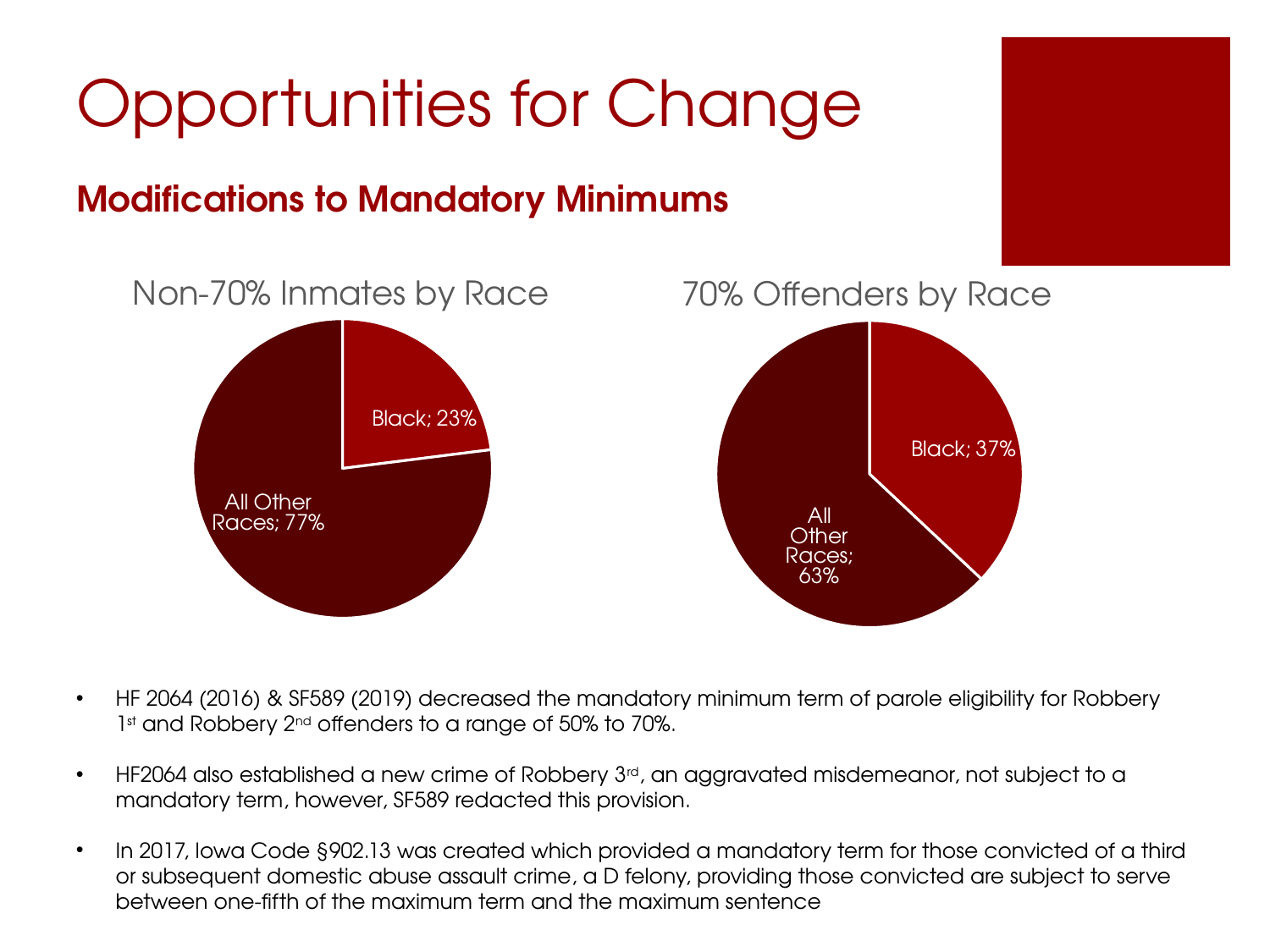

# Opportunities for Change
Modifications to Mandatory Minimums

### Chart:

| Category | Non-70% Inmates by Race |
|---|---|
| Black | 0.23 |
| All Other Races | 0.77 |

### Chart:

| Category | 70% Offenders by Race |
|---|---|
| Black | 0.37 |
| All Other Races | 0.63 |
HF 2064 (2016) & SF589 (2019) decreased the mandatory minimum term of parole eligibility for Robbery 1st and Robbery 2nd offenders to a range of 50% to 70%.

HF2064 also established a new crime of Robbery 3rd, an aggravated misdemeanor, not subject to a mandatory term, however, SF589 redacted this provision.

In 2017, Iowa Code §902.13 was created which provided a mandatory term for those convicted of a third or subsequent domestic abuse assault crime, a D felony, providing those convicted are subject to serve between one-fifth of the maximum term and the maximum sentence